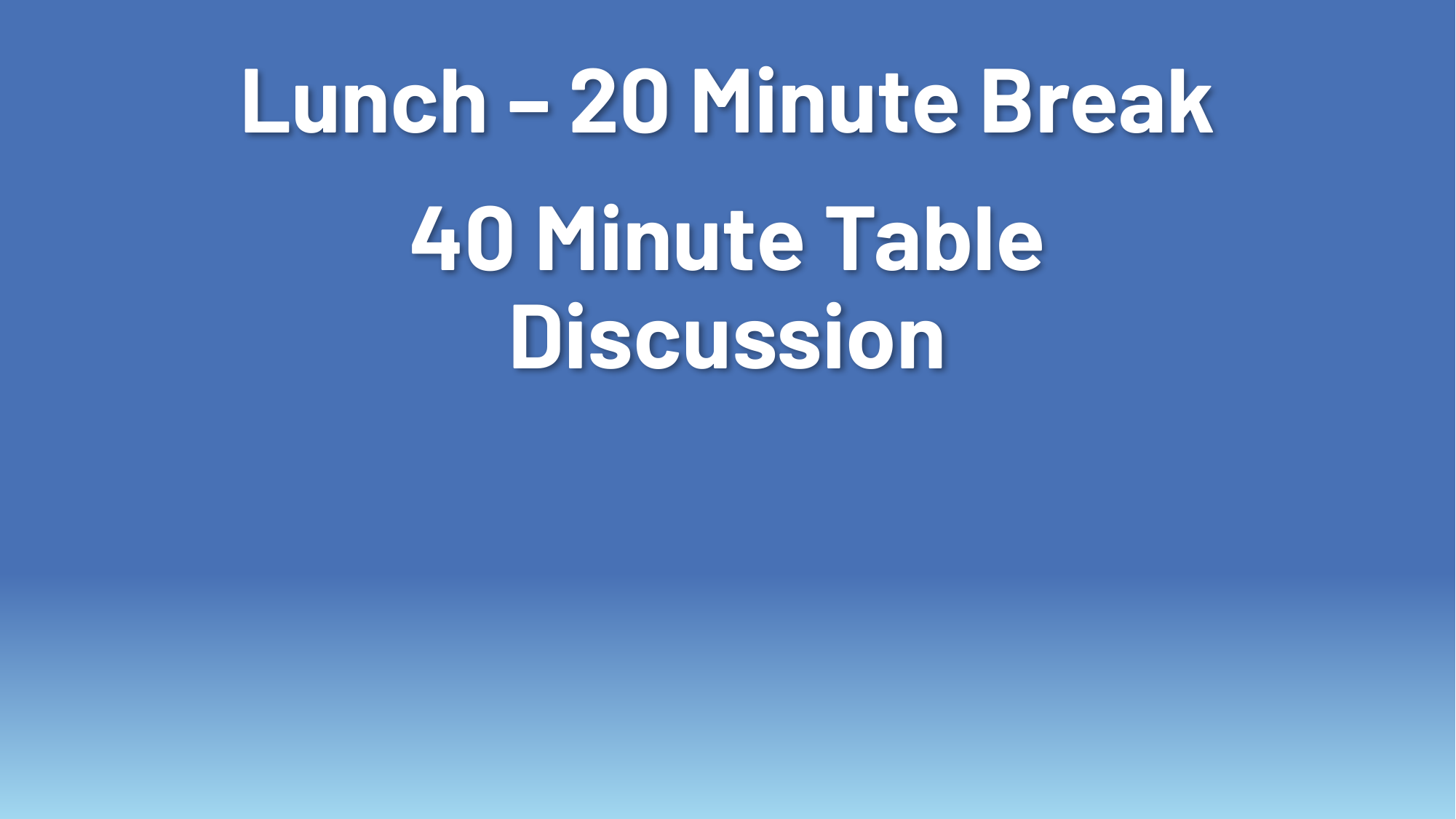

# Lunch – 20 Minute Break 40 Minute Table Discussion